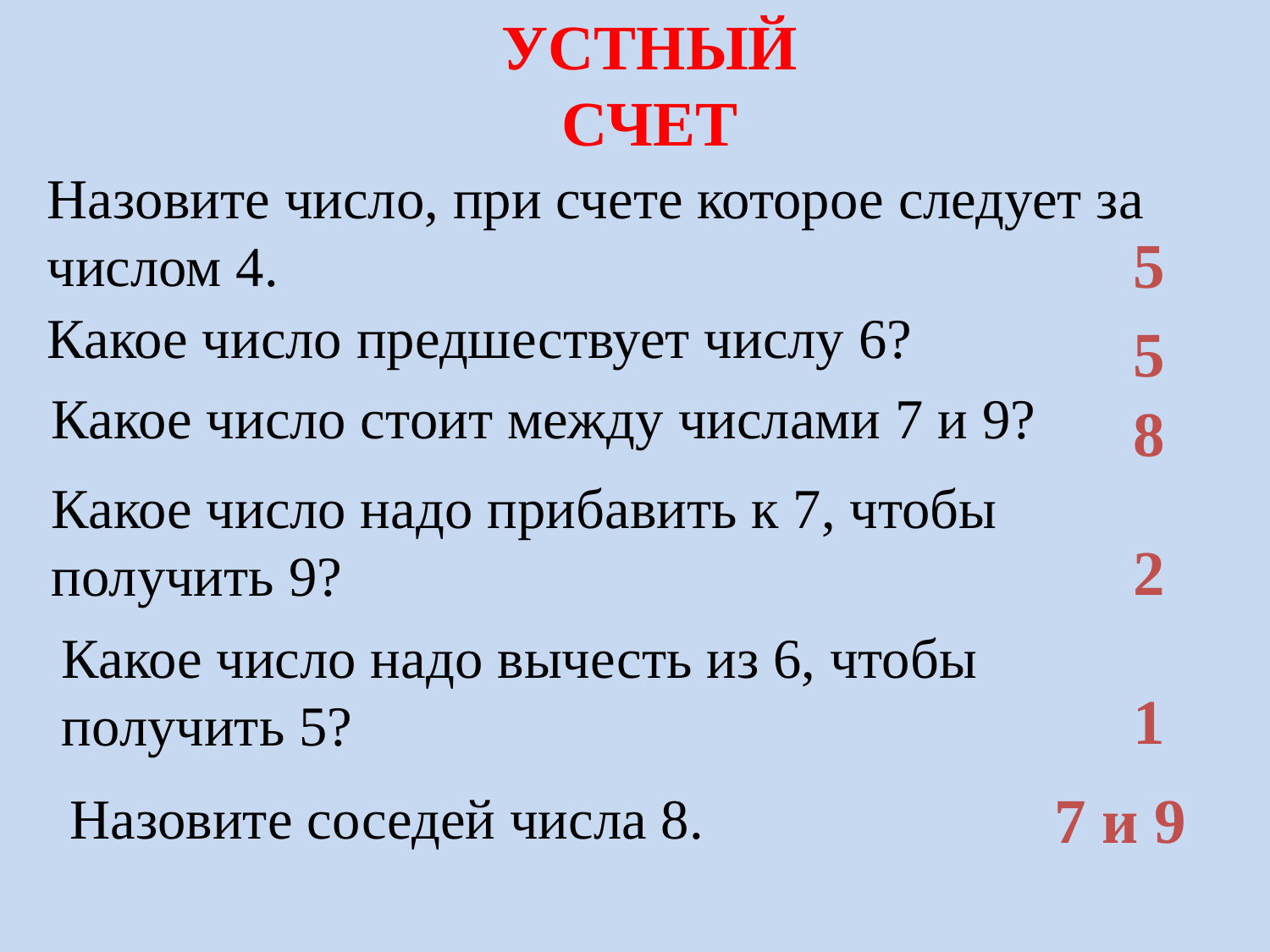

УСТНЫЙ СЧЕТ
Назовите число, при счете которое следует за числом 4.
5
Какое число предшествует числу 6?
5
 Какое число стоит между числами 7 и 9?
8
 Какое число надо прибавить к 7, чтобы
 получить 9?
2
 Какое число надо вычесть из 6, чтобы
 получить 5?
1
7 и 9
 Назовите соседей числа 8.